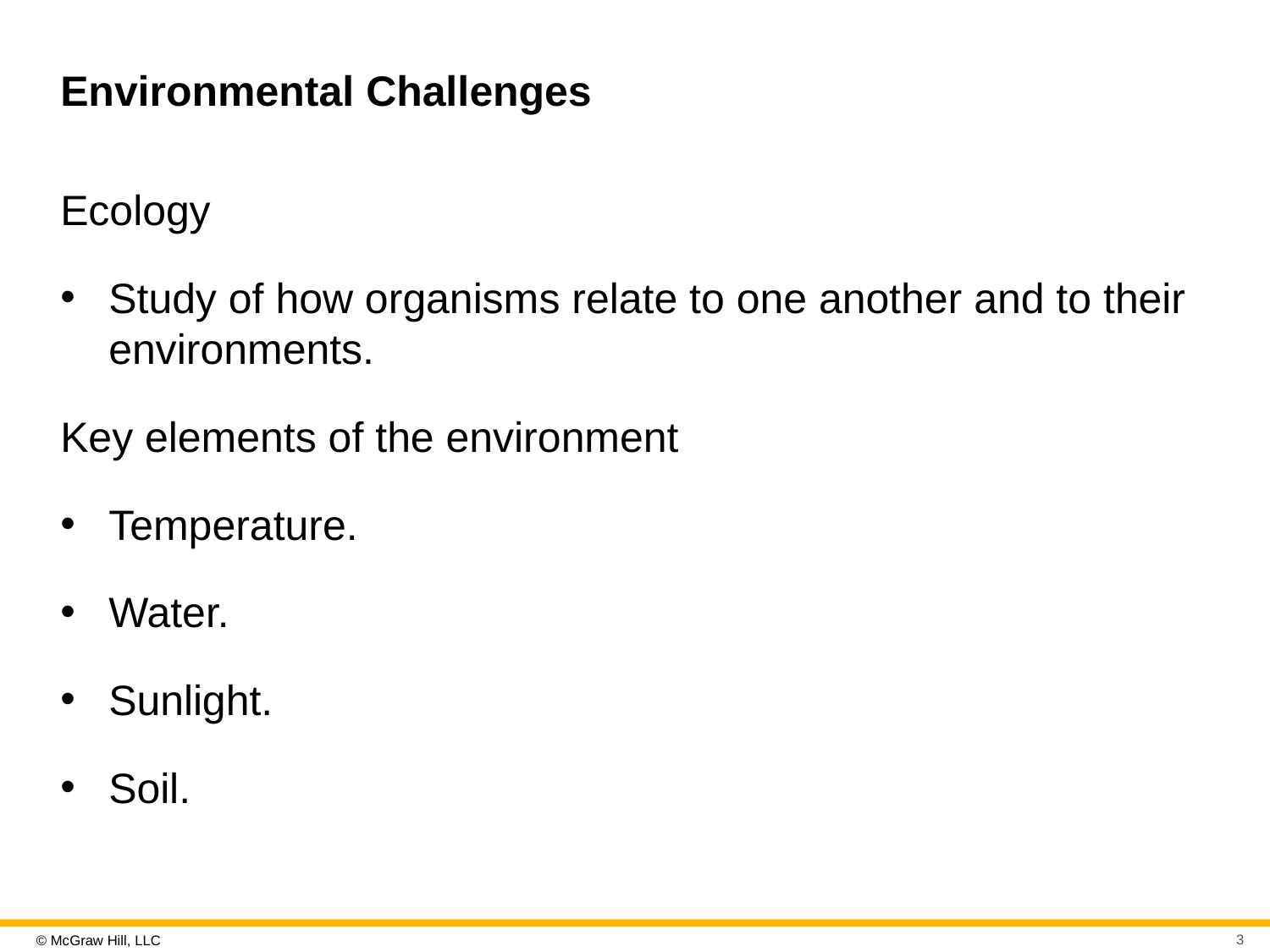

# Environmental Challenges
Ecology
Study of how organisms relate to one another and to their environments.
Key elements of the environment
Temperature.
Water.
Sunlight.
Soil.
3